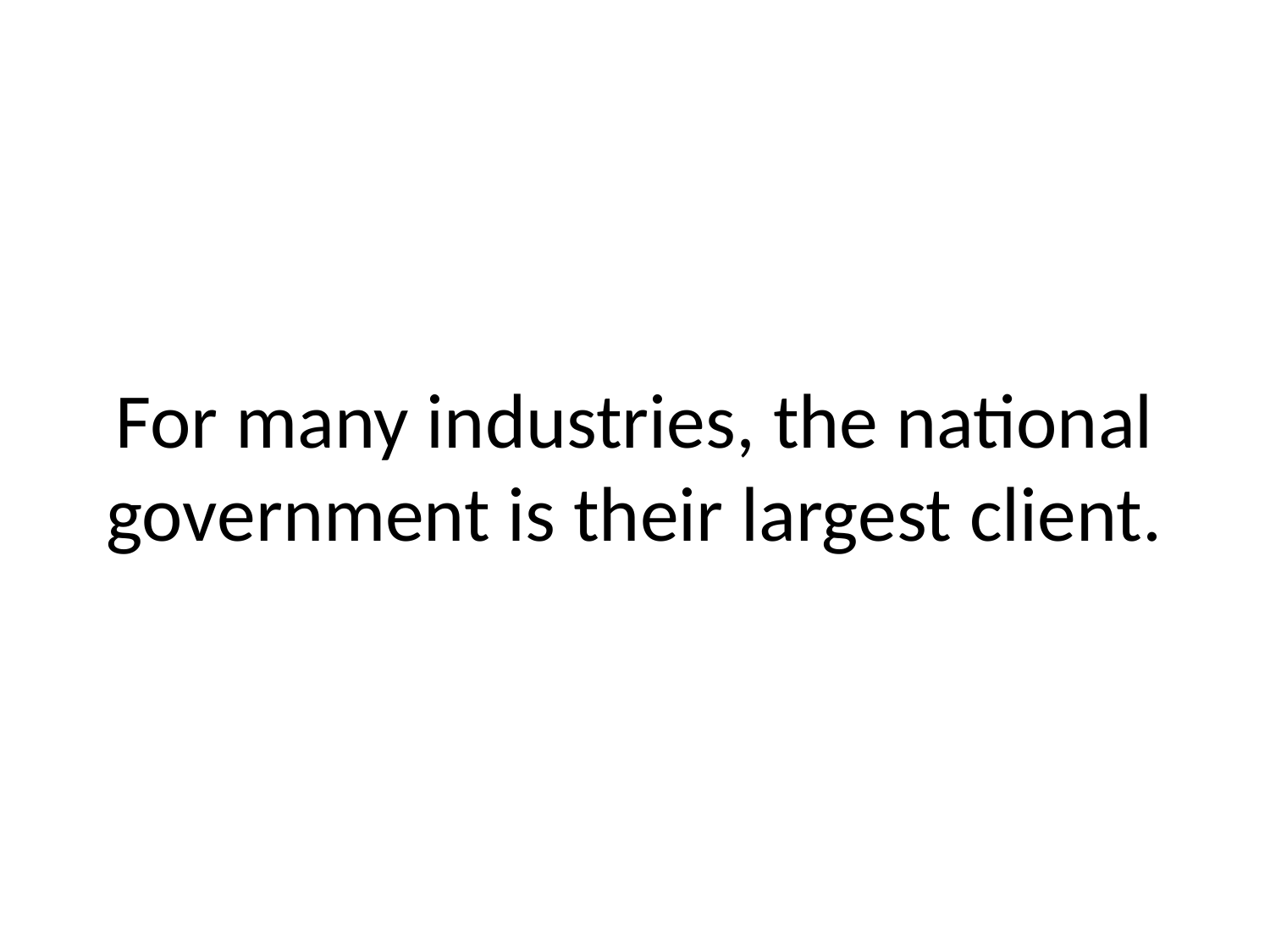

# For many industries, the national government is their largest client.